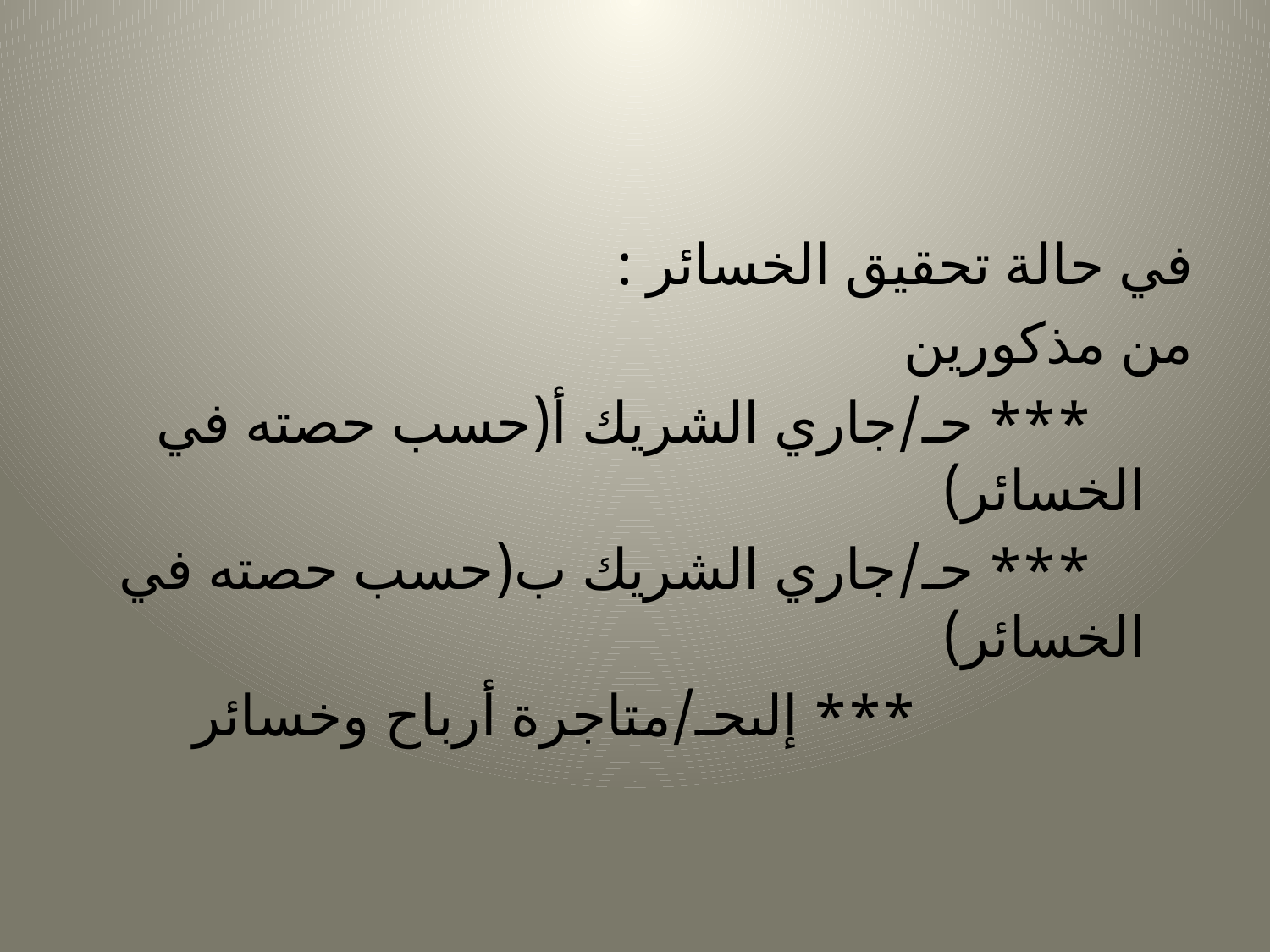

#
في حالة تحقيق الخسائر :
من مذكورين
       *** حـ/جاري الشريك أ(حسب حصته في الخسائر)
       *** حـ/جاري الشريك ب(حسب حصته في الخسائر)
                   *** إلىحـ/متاجرة أرباح وخسائر